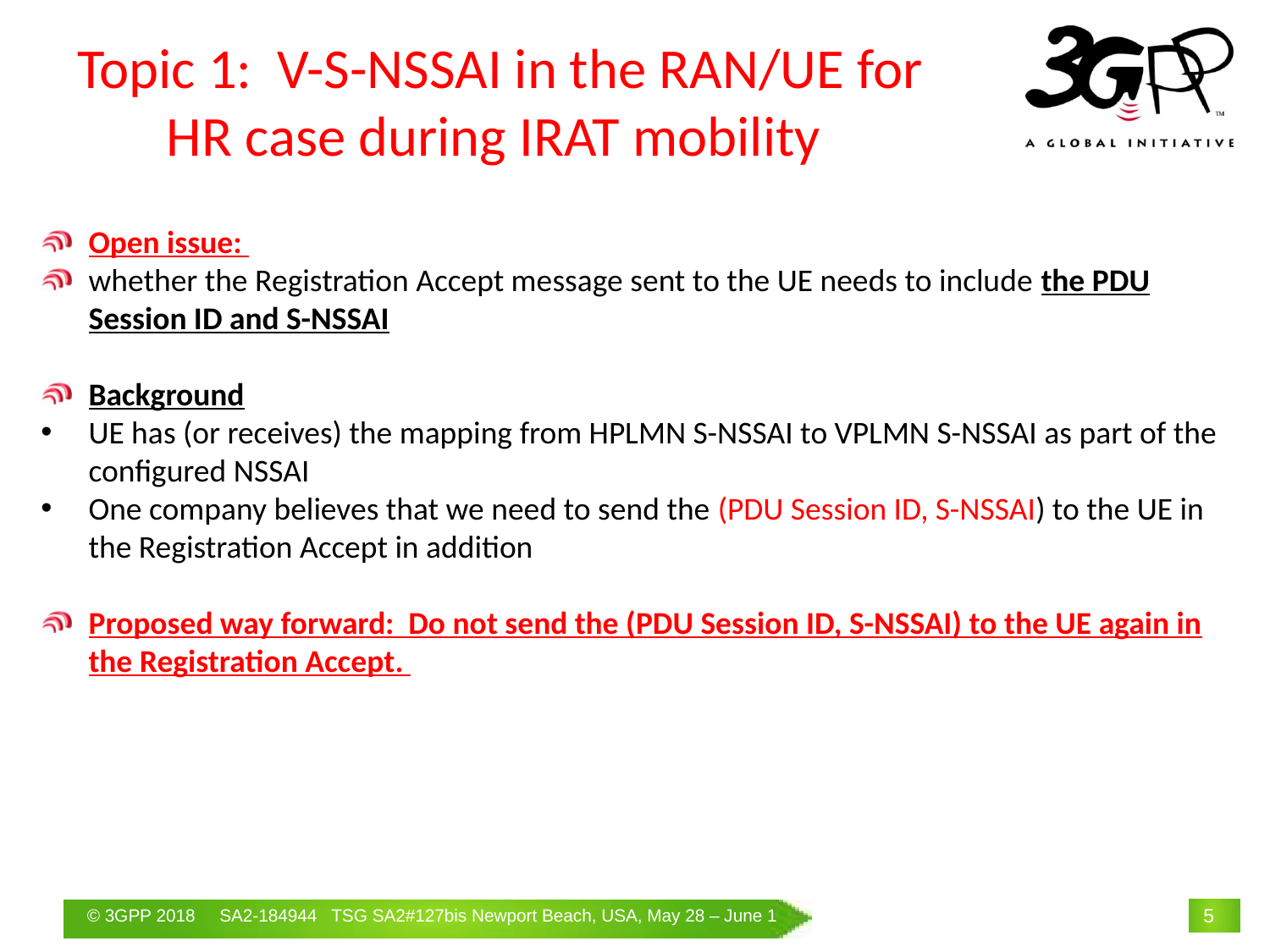

# Topic 1:  V-S-NSSAI in the RAN/UE for HR case during IRAT mobility
Open issue:
whether the Registration Accept message sent to the UE needs to include the PDU Session ID and S-NSSAI

Background
UE has (or receives) the mapping from HPLMN S-NSSAI to VPLMN S-NSSAI as part of the configured NSSAI
One company believes that we need to send the (PDU Session ID, S-NSSAI) to the UE in the Registration Accept in addition

Proposed way forward:  Do not send the (PDU Session ID, S-NSSAI) to the UE again in the Registration Accept.